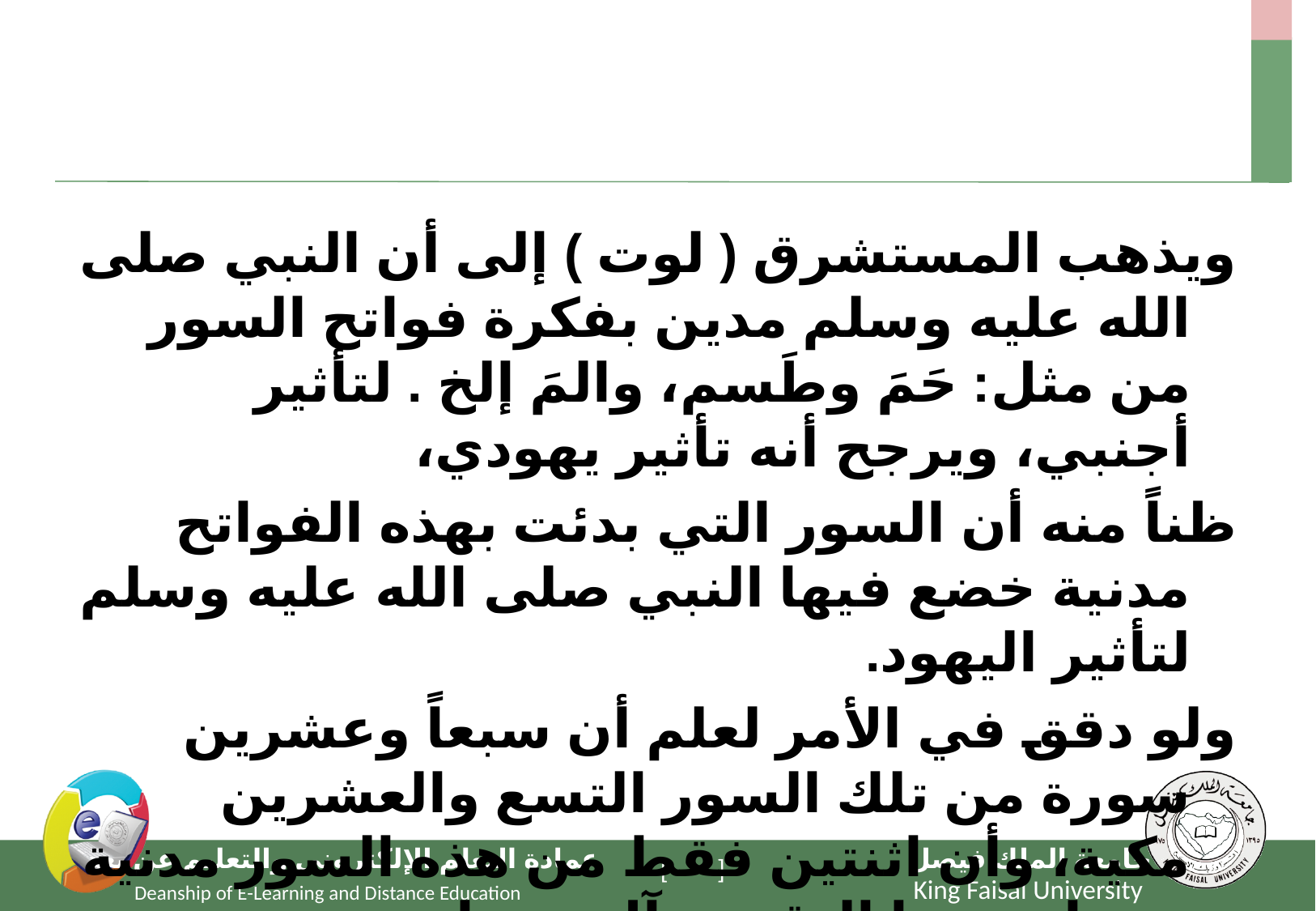

#
ويذهب المستشرق ( لوت ) إلى أن النبي صلى الله عليه وسلم مدين بفكرة فواتح السور من مثل: حَمَ وطَسم، والمَ إلخ . لتأثير أجنبي، ويرجح أنه تأثير يهودي،
ظناً منه أن السور التي بدئت بهذه الفواتح مدنية خضع فيها النبي صلى الله عليه وسلم لتأثير اليهود.
ولو دقق في الأمر لعلم أن سبعاً وعشرين سورة من تلك السور التسع والعشرين مكية، وأن اثنتين فقط من هذه السور مدنية وهما سورتا البقرة وآل عمران